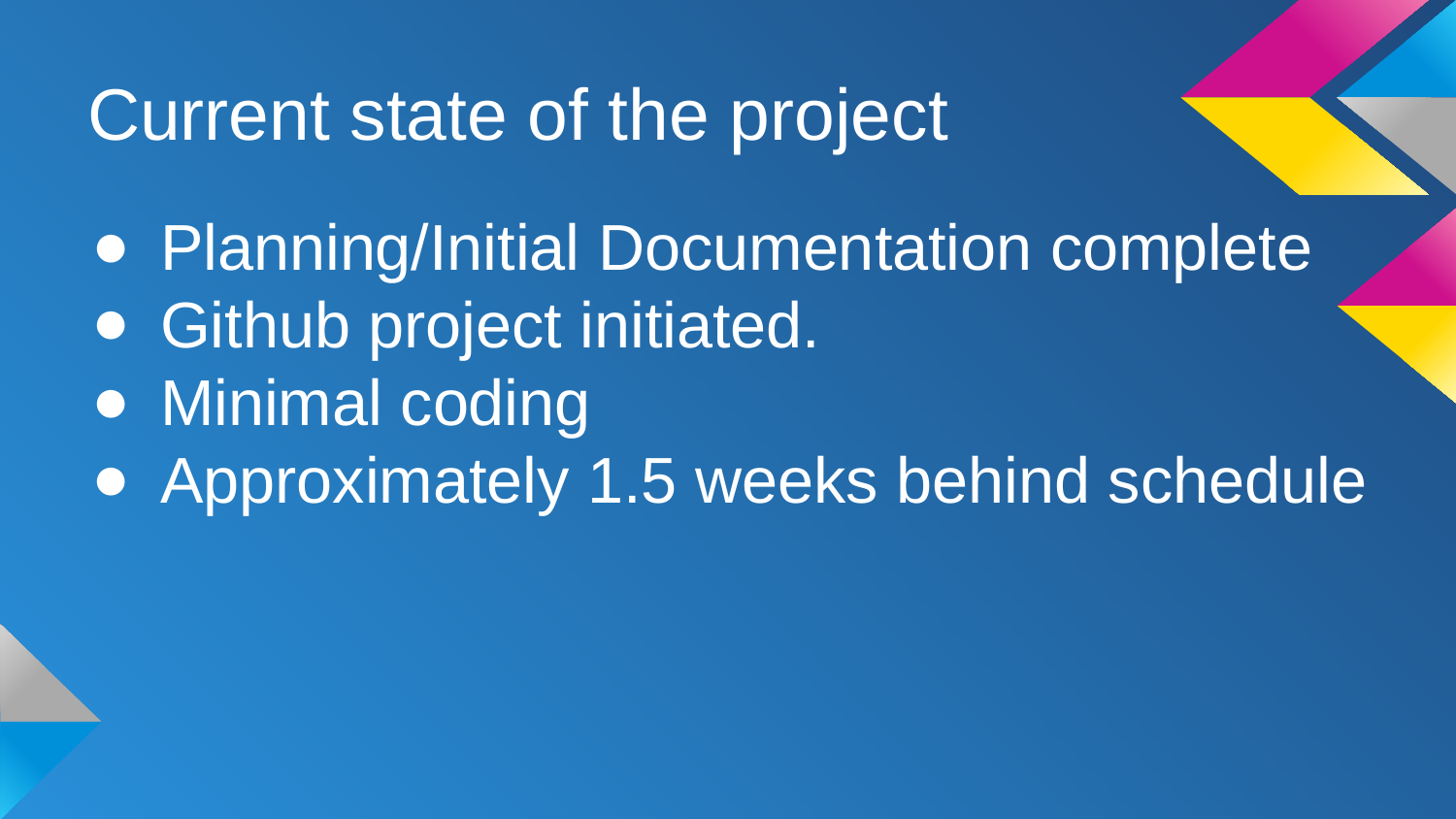

# Current state of the project
Planning/Initial Documentation complete
Github project initiated.
Minimal coding
Approximately 1.5 weeks behind schedule